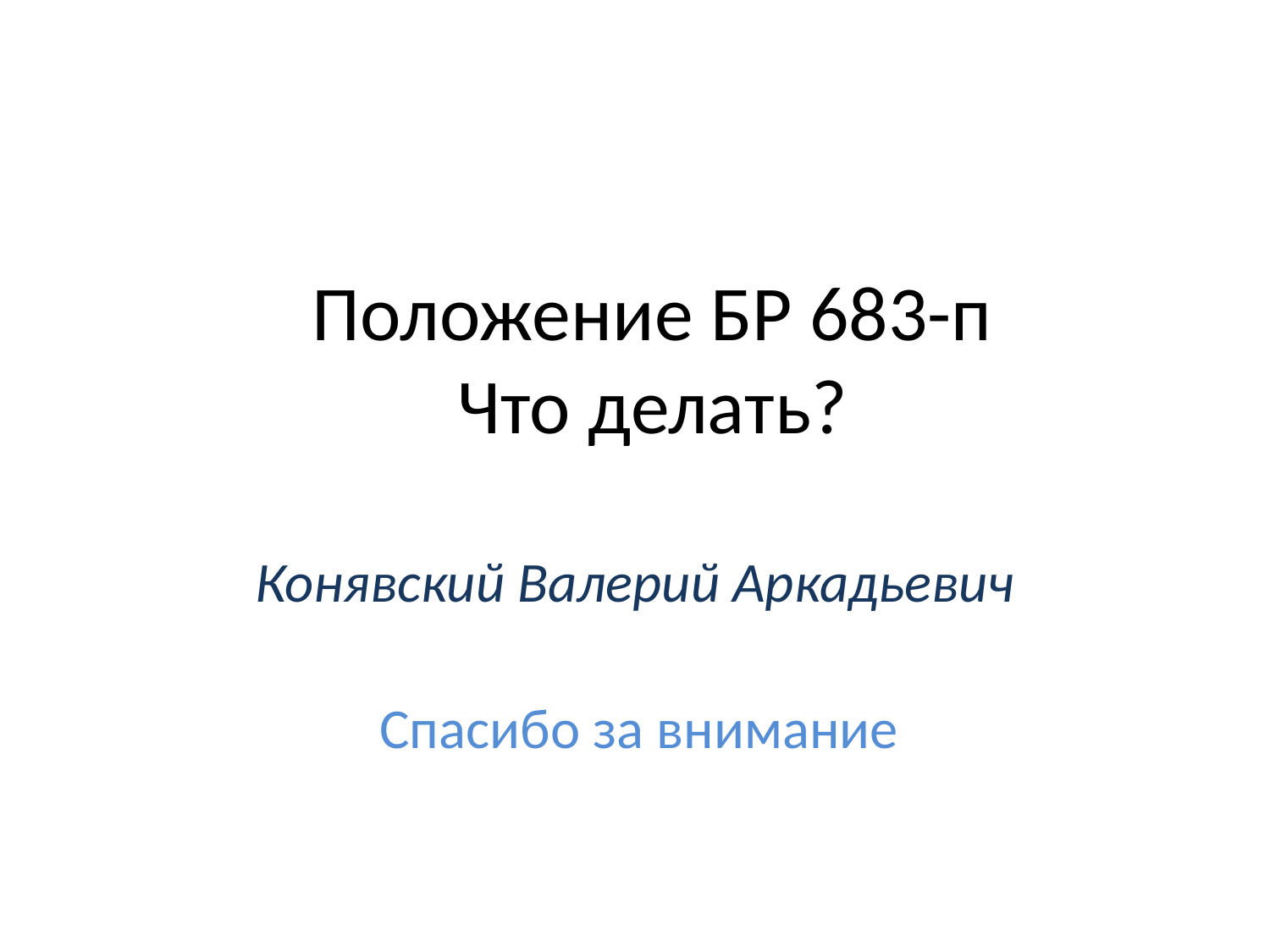

# Положение БР 683-п Что делать?
Конявский Валерий Аркадьевич
Спасибо за внимание